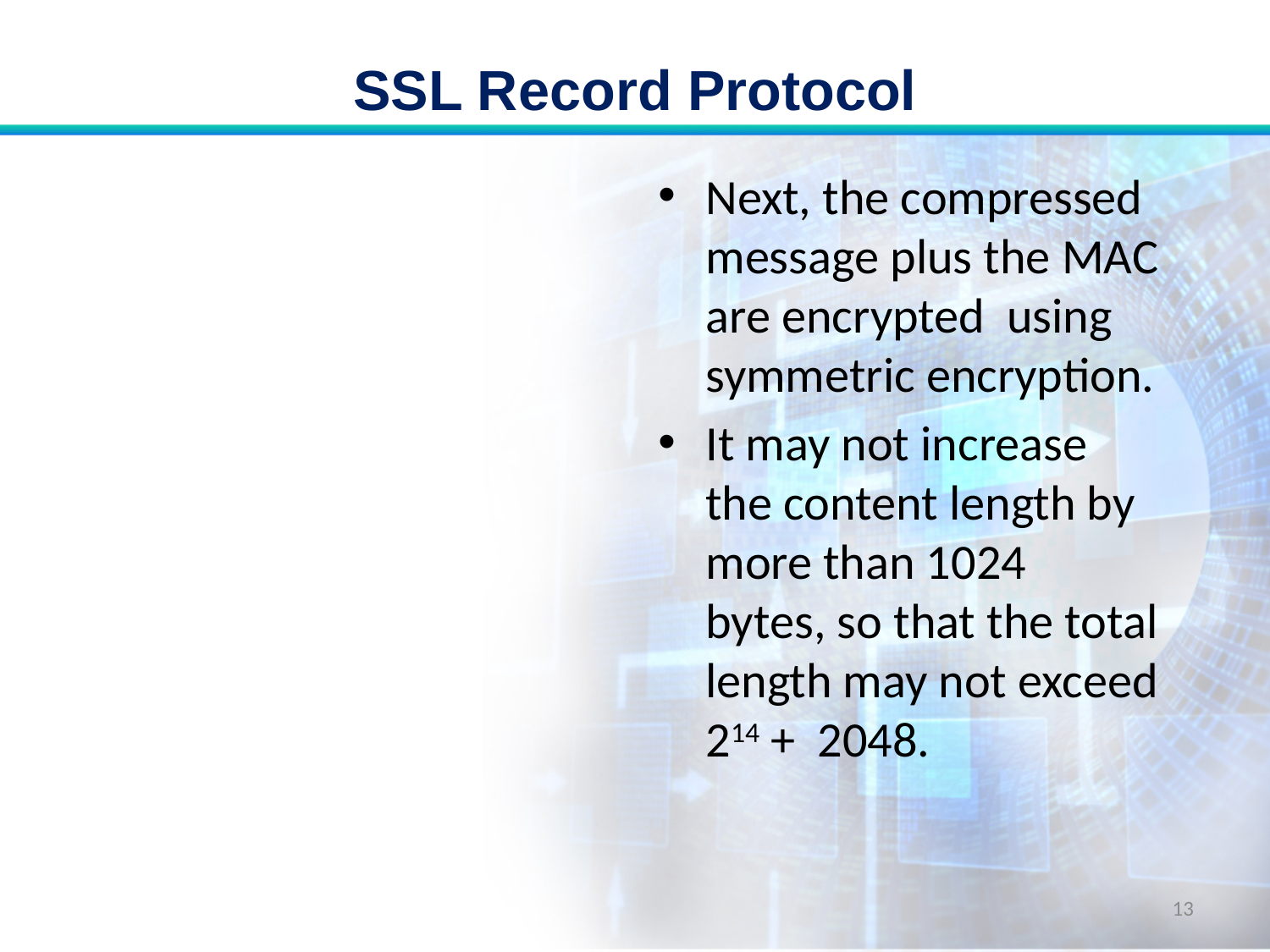

# SSL Record Protocol
Next, the compressed message plus the MAC are encrypted  using symmetric encryption.
It may not increase the content length by more than 1024  bytes, so that the total length may not exceed 214 +  2048.
13